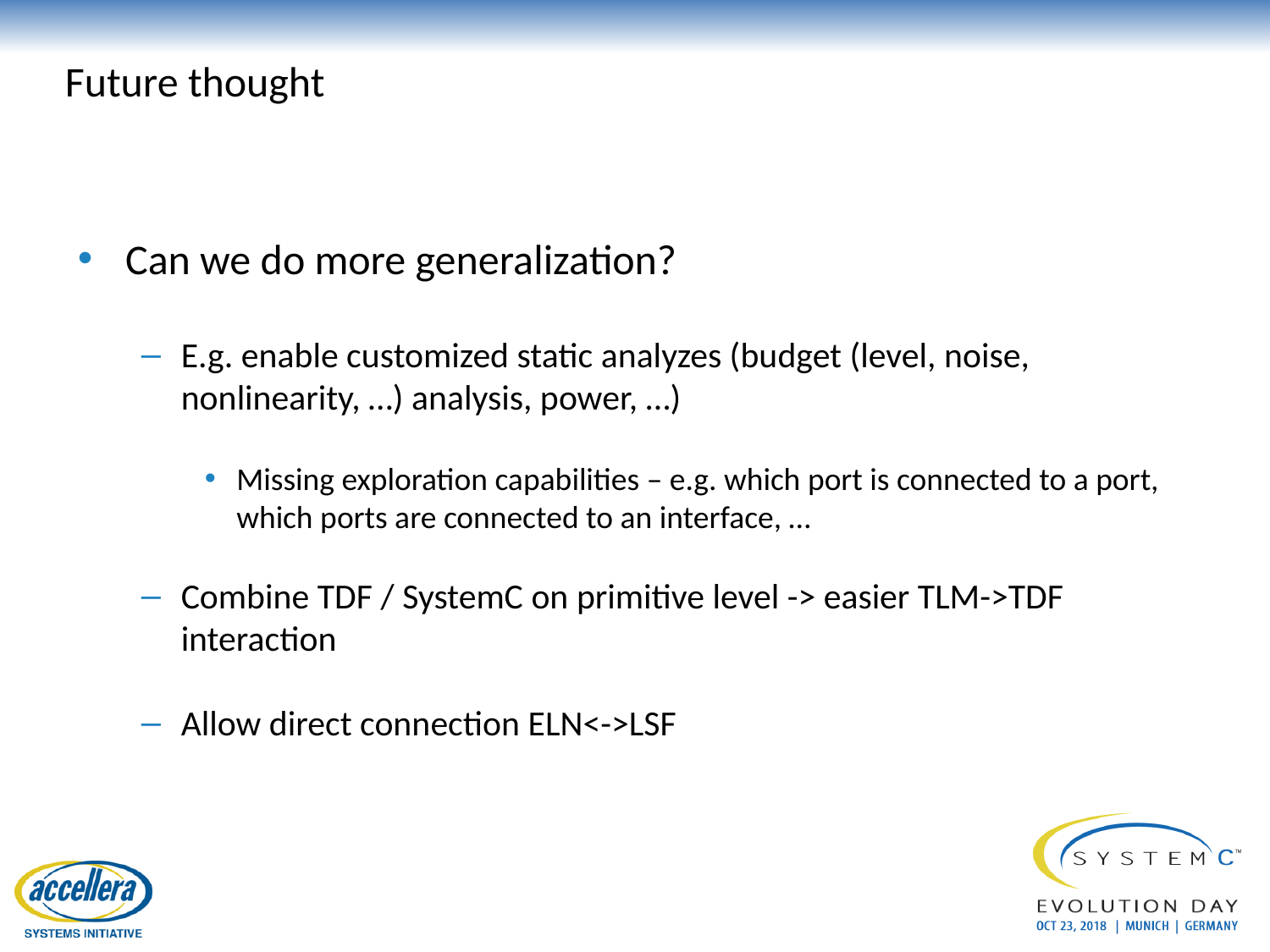

# Future thought

Can we do more generalization?
E.g. enable customized static analyzes (budget (level, noise, nonlinearity, …) analysis, power, …)
Missing exploration capabilities – e.g. which port is connected to a port, which ports are connected to an interface, …
Combine TDF / SystemC on primitive level -> easier TLM->TDF interaction
Allow direct connection ELN<->LSF